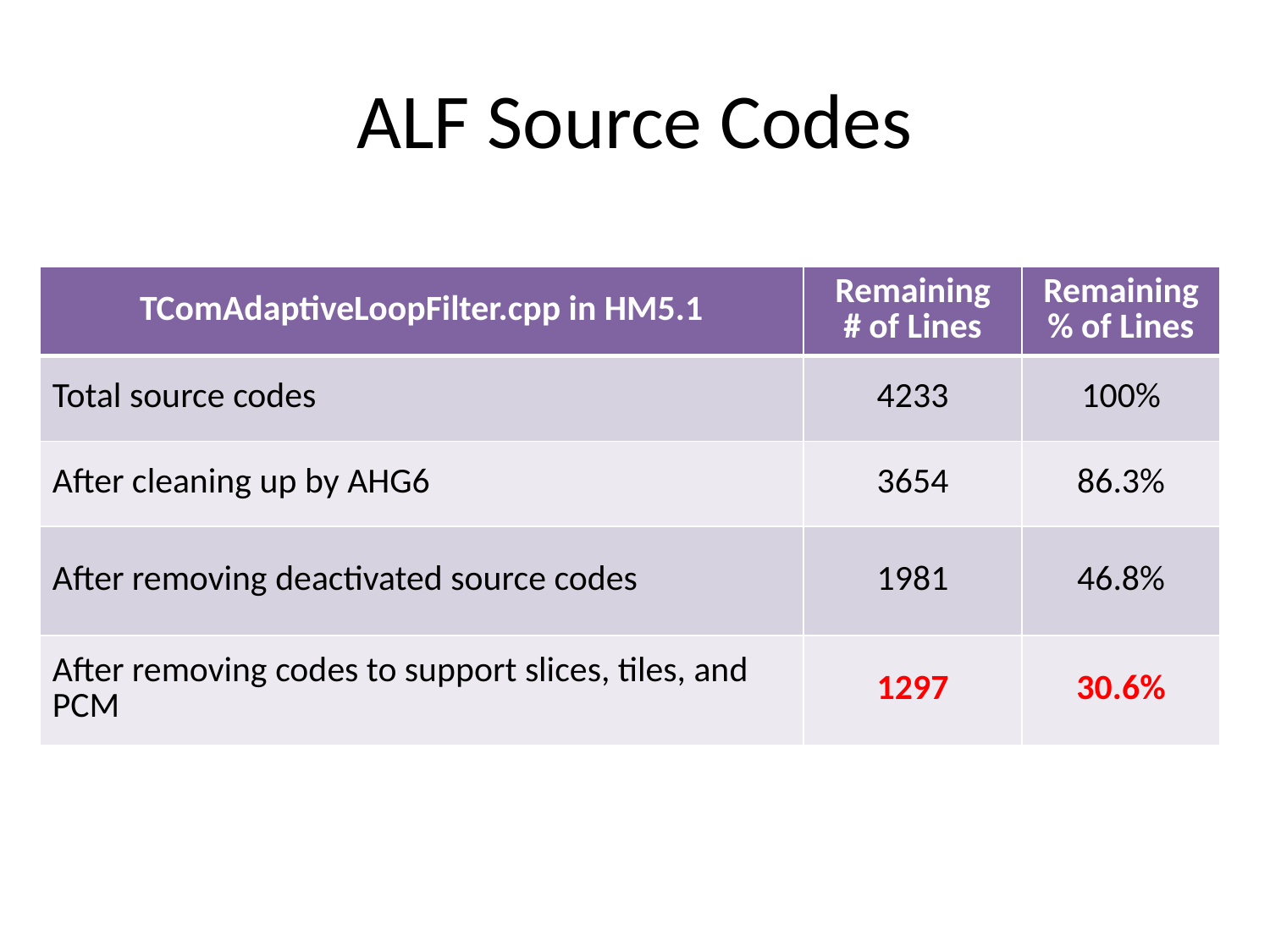

# ALF Source Codes
| TComAdaptiveLoopFilter.cpp in HM5.1 | Remaining # of Lines | Remaining % of Lines |
| --- | --- | --- |
| Total source codes | 4233 | 100% |
| After cleaning up by AHG6 | 3654 | 86.3% |
| After removing deactivated source codes | 1981 | 46.8% |
| After removing codes to support slices, tiles, and PCM | 1297 | 30.6% |